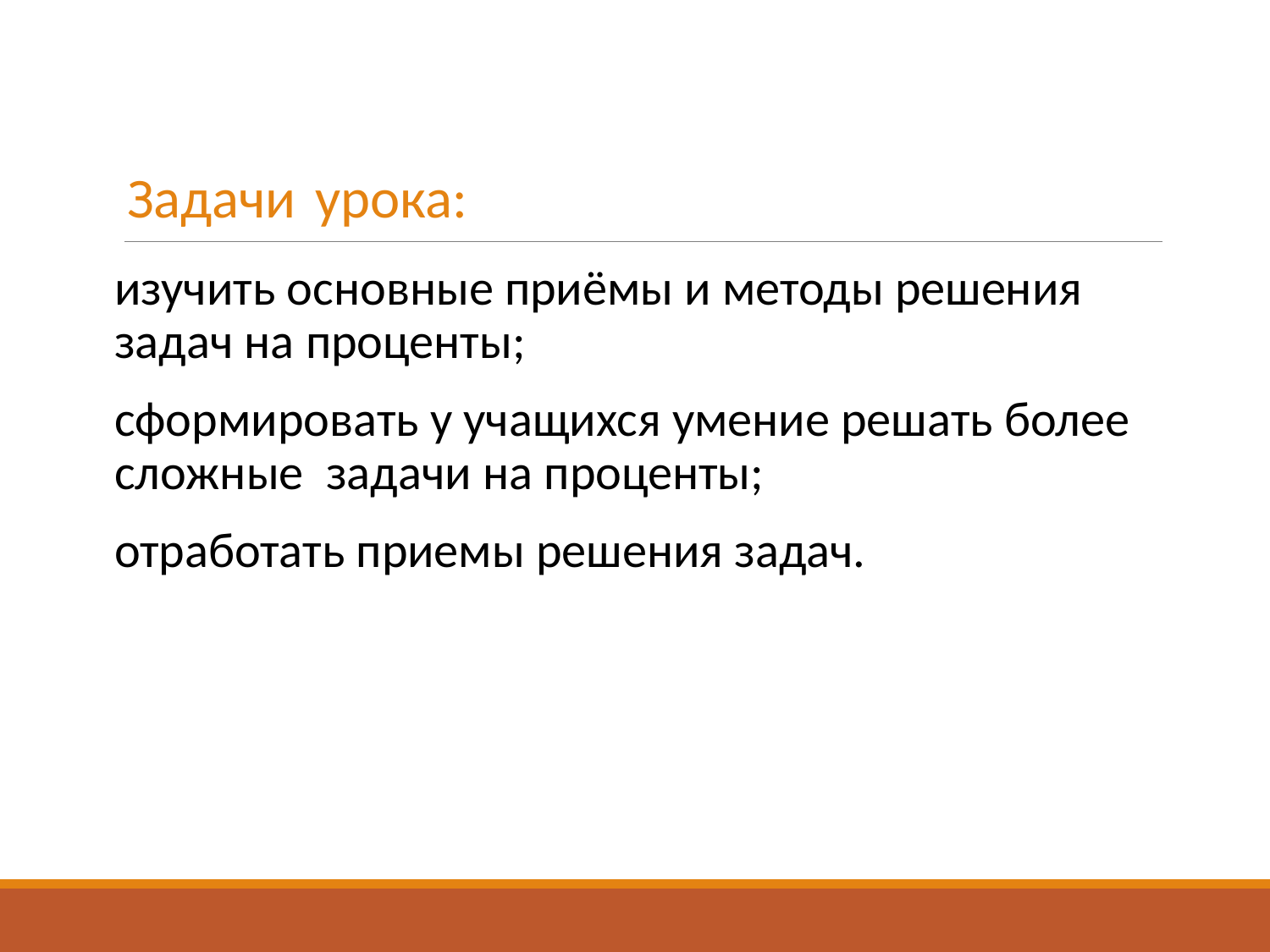

# Задачи урока:
изучить основные приёмы и методы решения задач на проценты;
сформировать у учащихся умение решать более сложные  задачи на проценты;
отработать приемы решения задач.